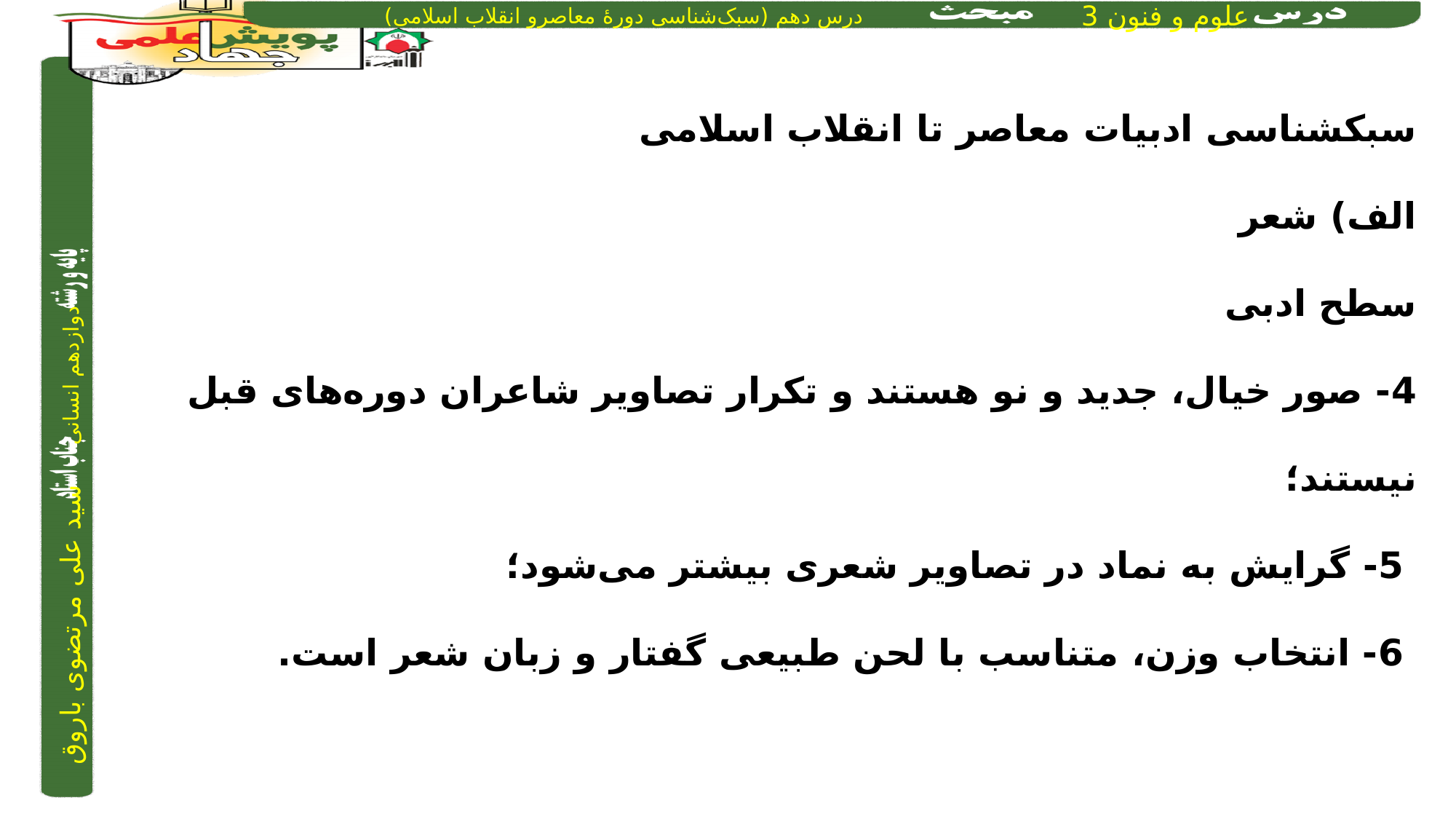

سبکشناسی ادبیات معاصر تا انقلاب اسلامی
الف) شعر
سطح ادبی
4- صور خیال، جدید و نو هستند و تکرار تصاویر شاعران دوره‌های قبل نیستند؛
 5- گرایش به نماد در تصاویر شعری بیشتر می‌شود؛
 6- انتخاب وزن، متناسب با لحن طبیعی گفتار و زبان شعر است.